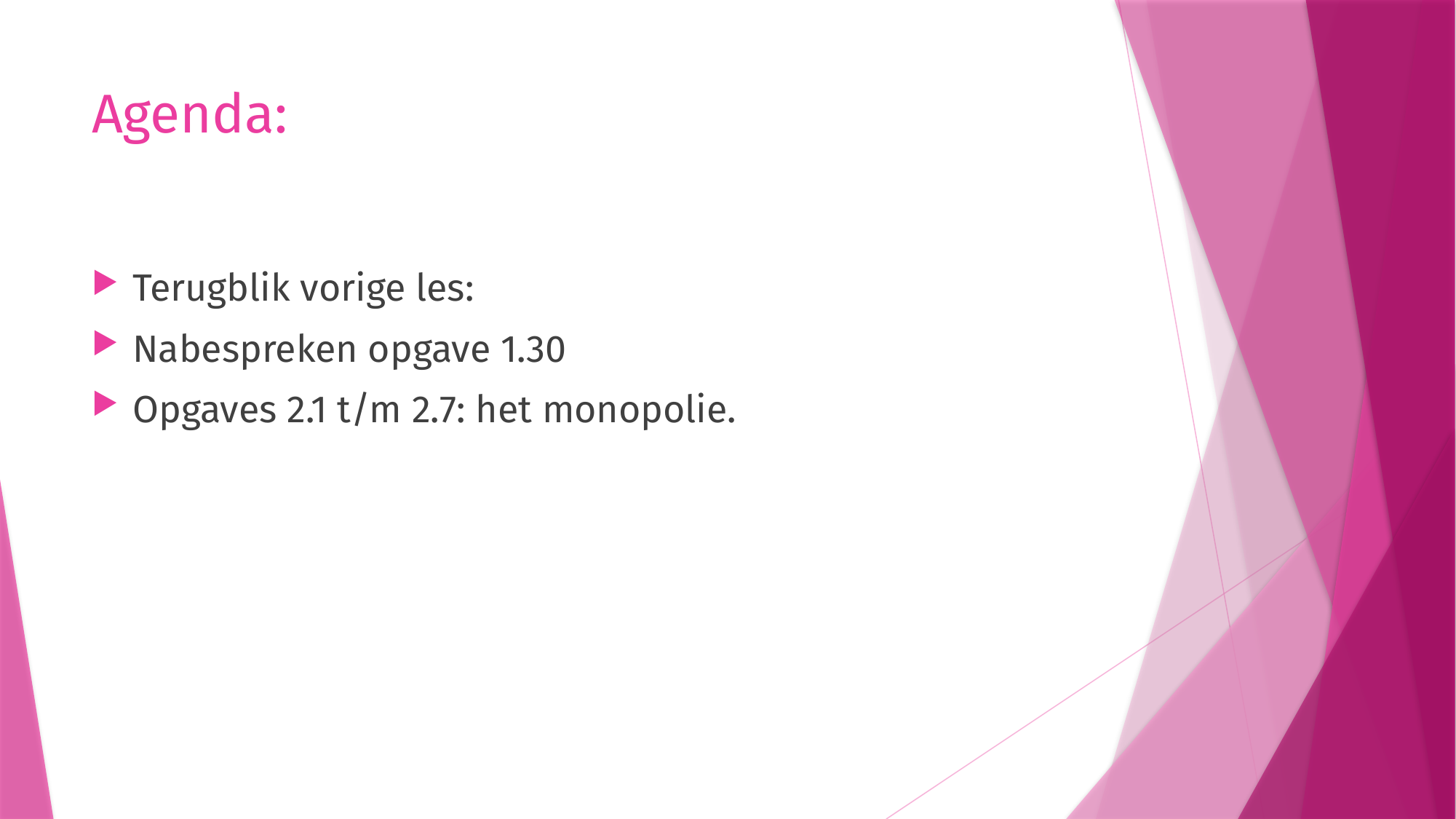

# Agenda:
Terugblik vorige les:
Nabespreken opgave 1.30
Opgaves 2.1 t/m 2.7: het monopolie.